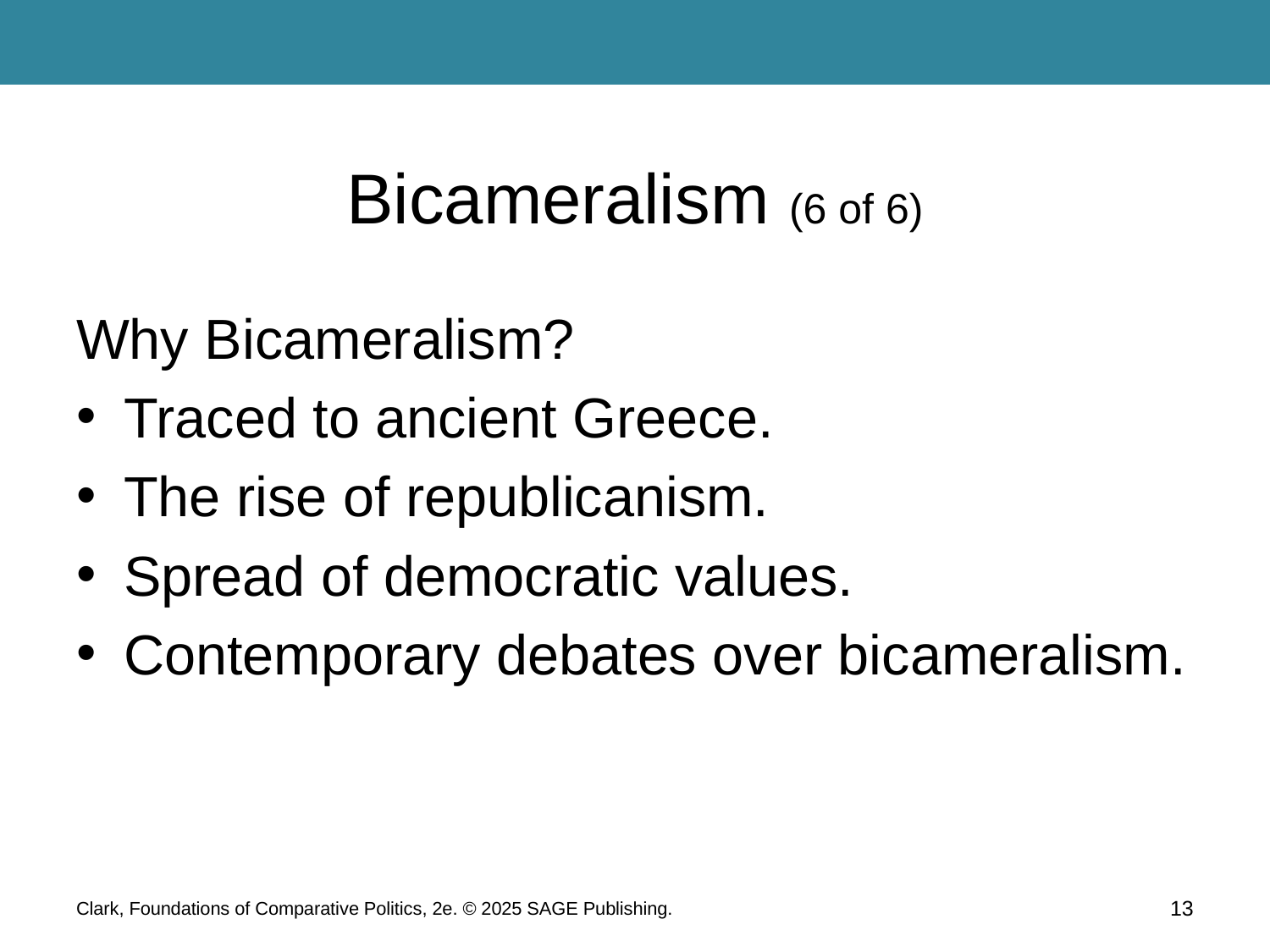

# Bicameralism (6 of 6)
Why Bicameralism?
Traced to ancient Greece.
The rise of republicanism.
Spread of democratic values.
Contemporary debates over bicameralism.
Clark, Foundations of Comparative Politics, 2e. © 2025 SAGE Publishing.
13